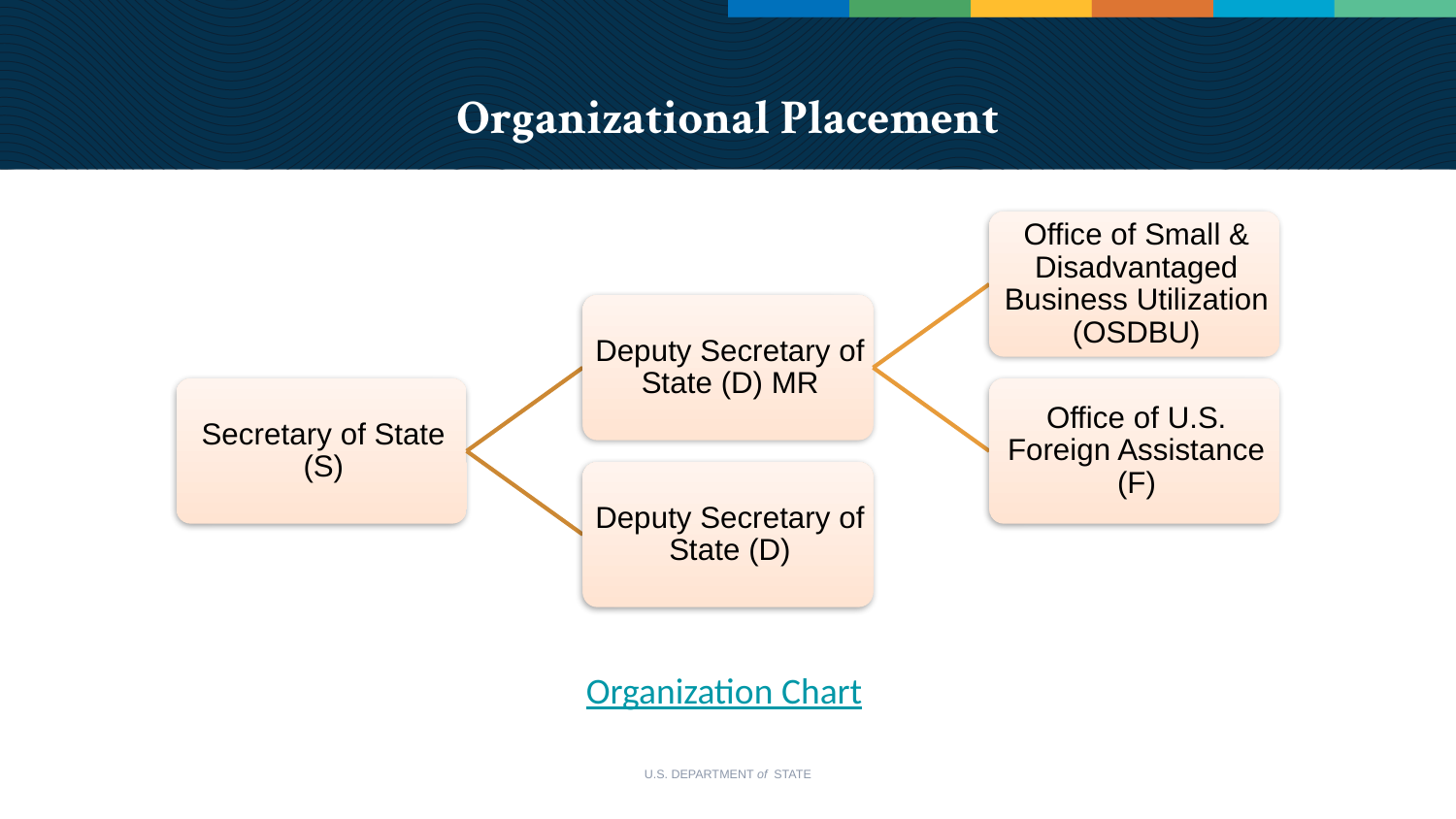

Secretary of State (S)

Deputy Secretary of State (D) MR

Office of Small & Disadvantaged Business Utilization (OSDBU)

Office of U.S. Foreign Assistance (F)

Deputy Secretary of State (D)
# Organizational Placement​
Organization Chart